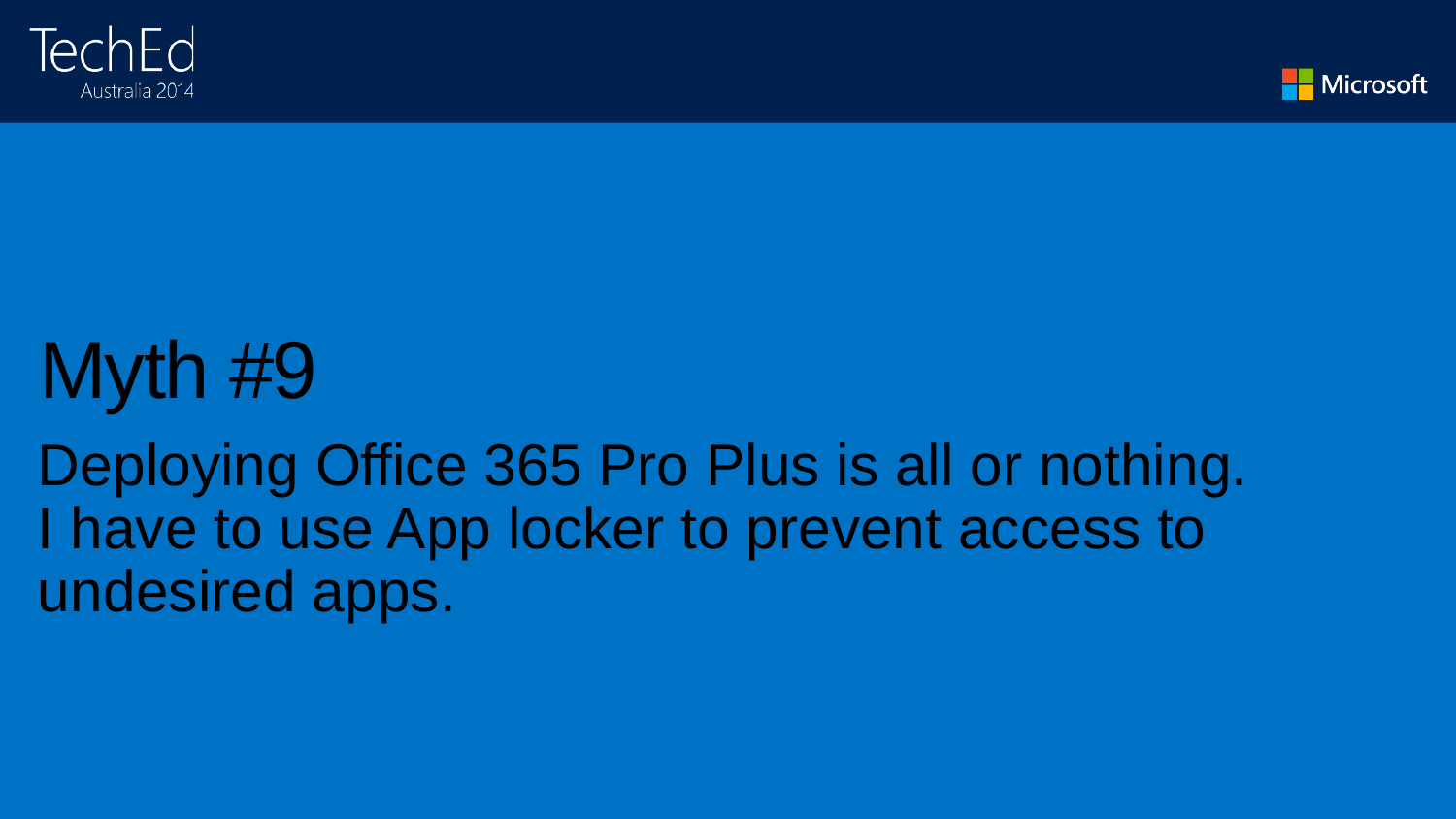

# Myth #9
Deploying Office 365 Pro Plus is all or nothing.
I have to use App locker to prevent access to
undesired apps.